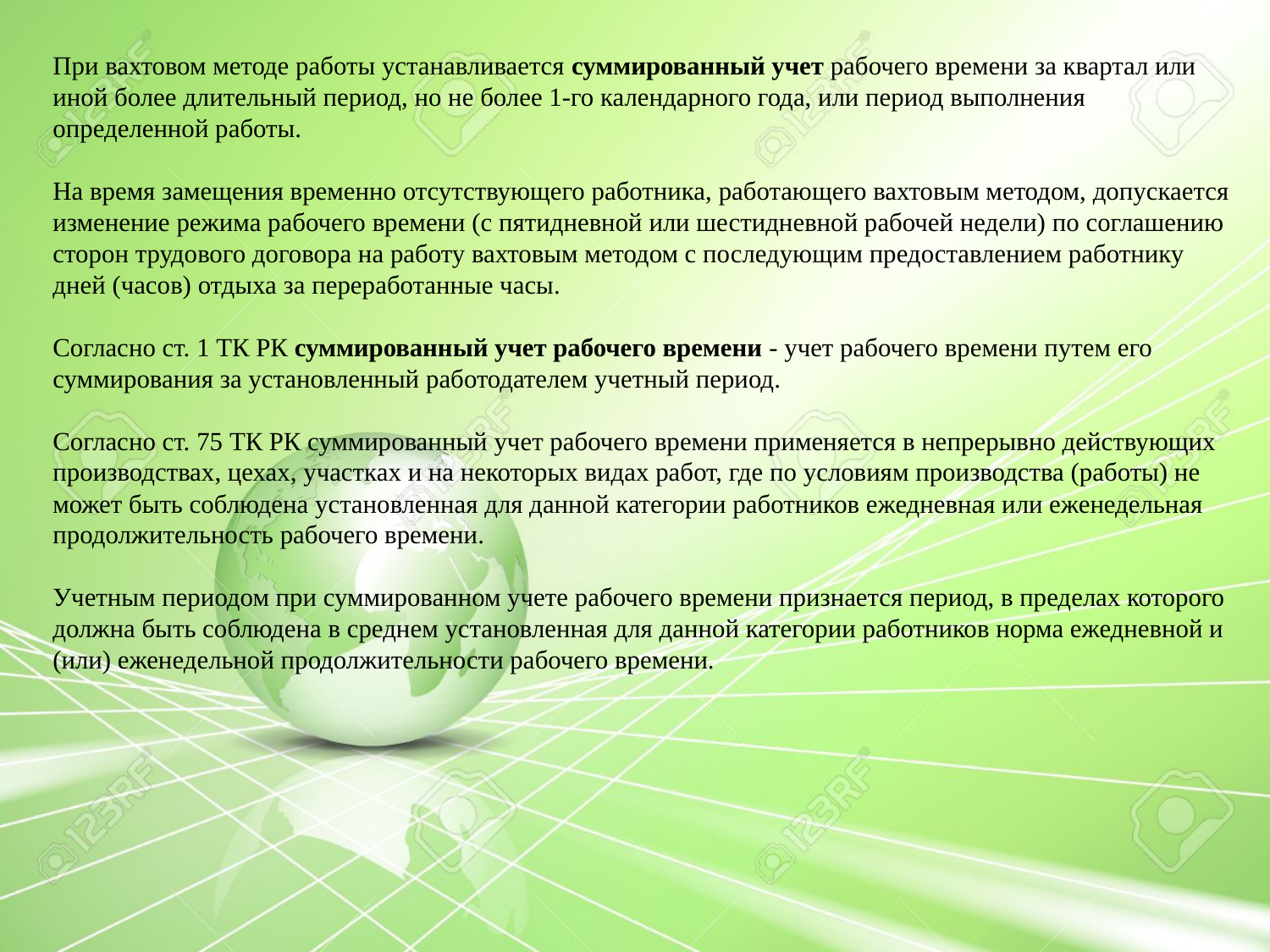

При вахтовом методе работы устанавливается суммированный учет рабочего времени за квартал или иной более длительный период, но не более 1-го календарного года, или период выполнения определенной работы.

На время замещения временно отсутствующего работника, работающего вахтовым методом, допускается изменение режима рабочего времени (с пятидневной или шестидневной рабочей недели) по соглашению сторон трудового договора на работу вахтовым методом с последующим предоставлением работнику дней (часов) отдыха за переработанные часы.

Согласно ст. 1 ТК РК суммированный учет рабочего времени - учет рабочего времени путем его суммирования за установленный работодателем учетный период.

Согласно ст. 75 ТК РК суммированный учет рабочего времени применяется в непрерывно действующих производствах, цехах, участках и на некоторых видах работ, где по условиям производства (работы) не может быть соблюдена установленная для данной категории работников ежедневная или еженедельная продолжительность рабочего времени.

Учетным периодом при суммированном учете рабочего времени признается период, в пределах которого должна быть соблюдена в среднем установленная для данной категории работников норма ежедневной и (или) еженедельной продолжительности рабочего времени.